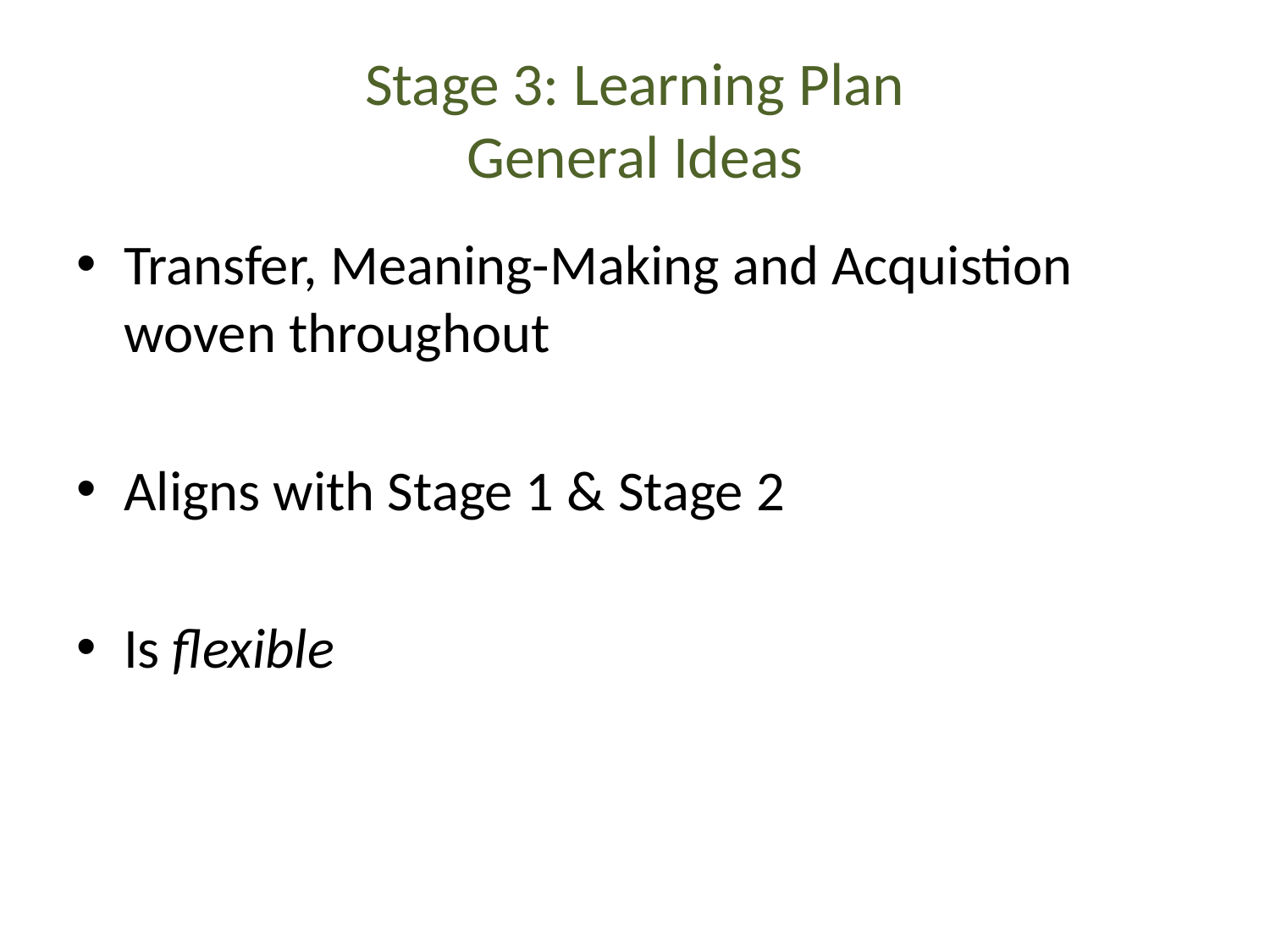

# Stage 3: Learning Plan General Ideas
Transfer, Meaning-Making and Acquistion woven throughout

Aligns with Stage 1 & Stage 2

Is flexible